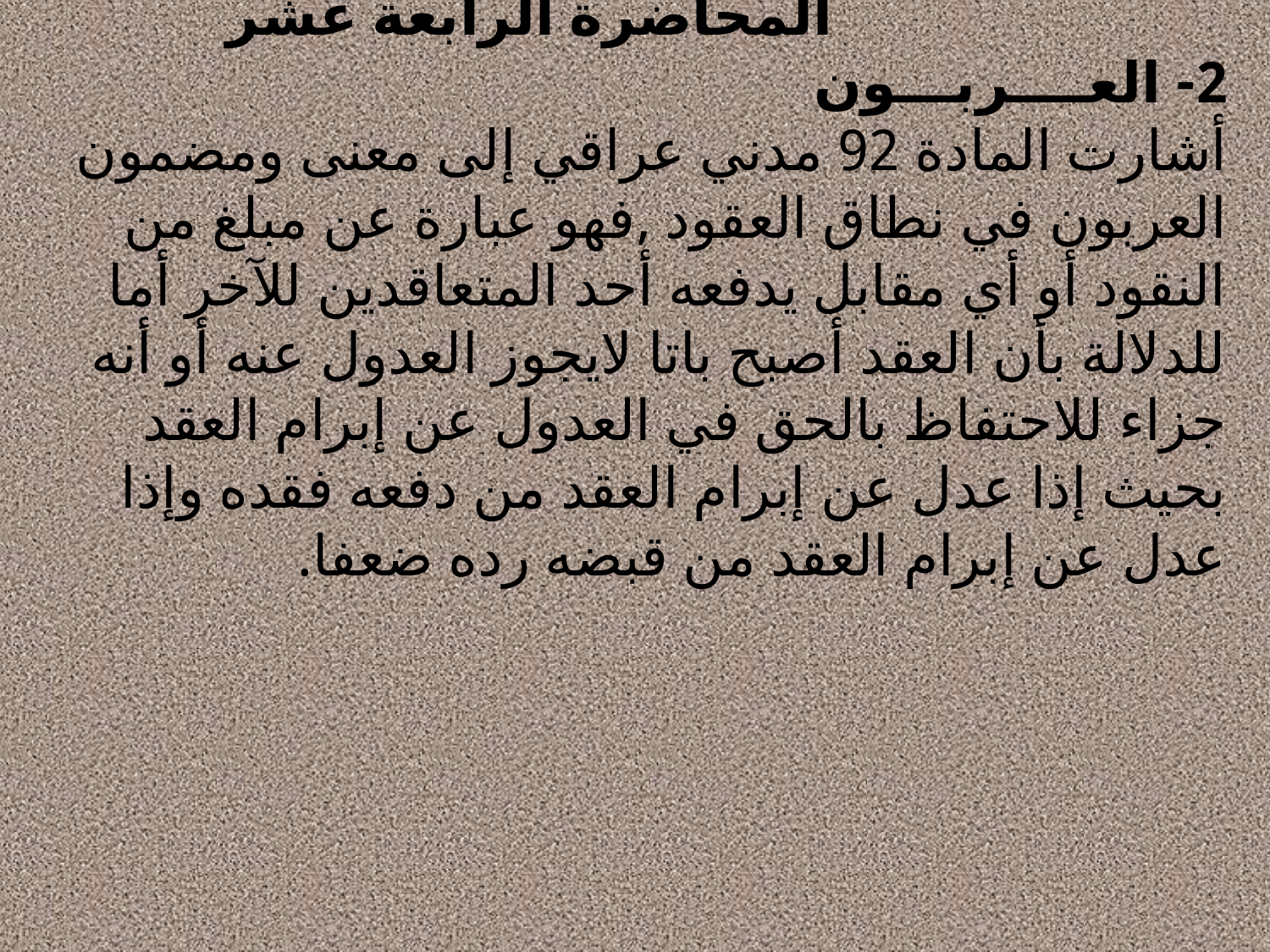

# المحاضرة الرابعة عشر 2- العــــربـــون أشارت المادة 92 مدني عراقي إلى معنى ومضمون العربون في نطاق العقود ,فهو عبارة عن مبلغ من النقود أو أي مقابل يدفعه أحد المتعاقدين للآخر أما للدلالة بأن العقد أصبح باتا لايجوز العدول عنه أو أنه جزاء للاحتفاظ بالحق في العدول عن إبرام العقد بحيث إذا عدل عن إبرام العقد من دفعه فقده وإذا عدل عن إبرام العقد من قبضه رده ضعفا.